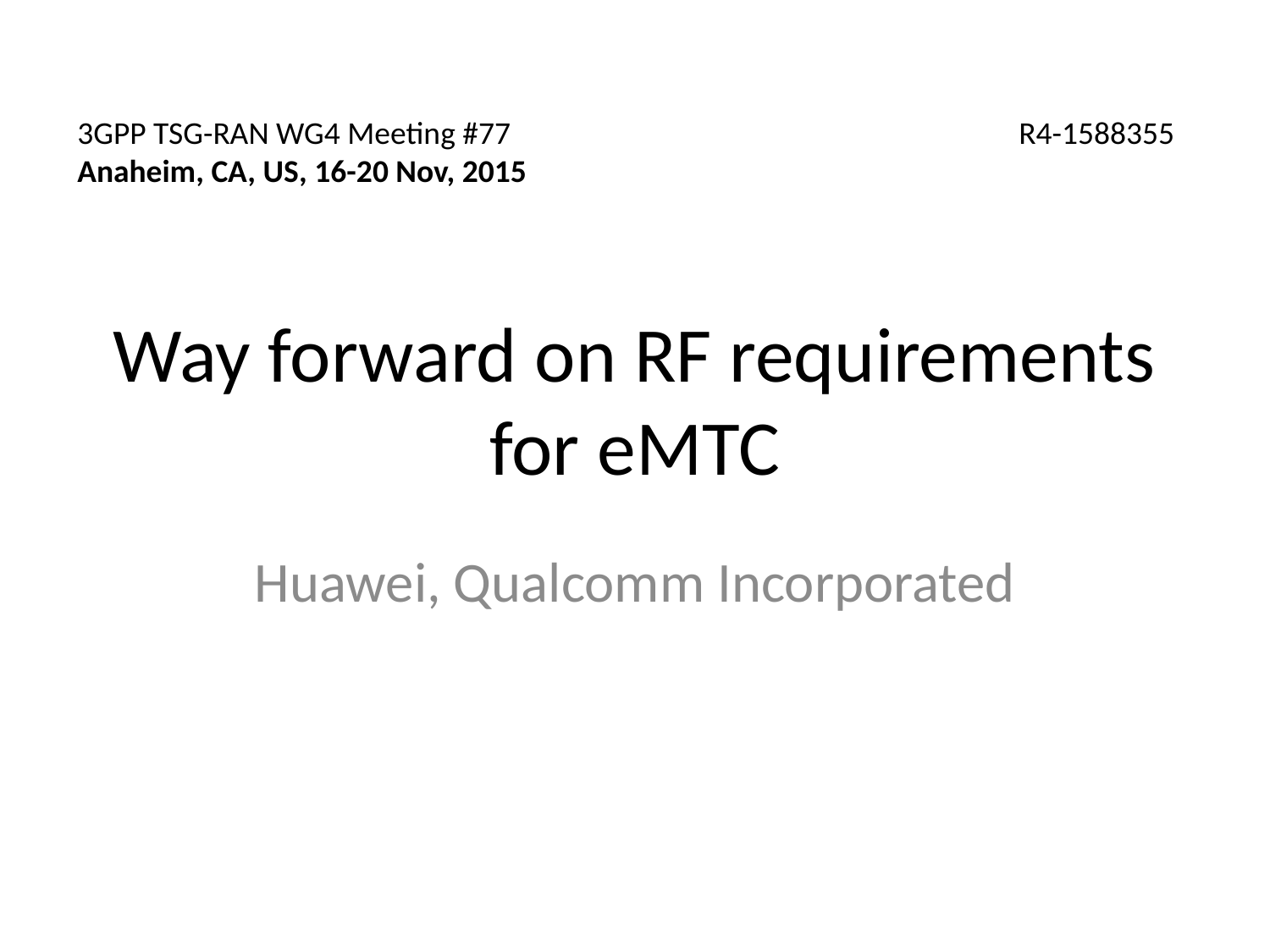

3GPP TSG-RAN WG4 Meeting #77			                         R4-1588355
Anaheim, CA, US, 16-20 Nov, 2015
# Way forward on RF requirements for eMTC
Huawei, Qualcomm Incorporated